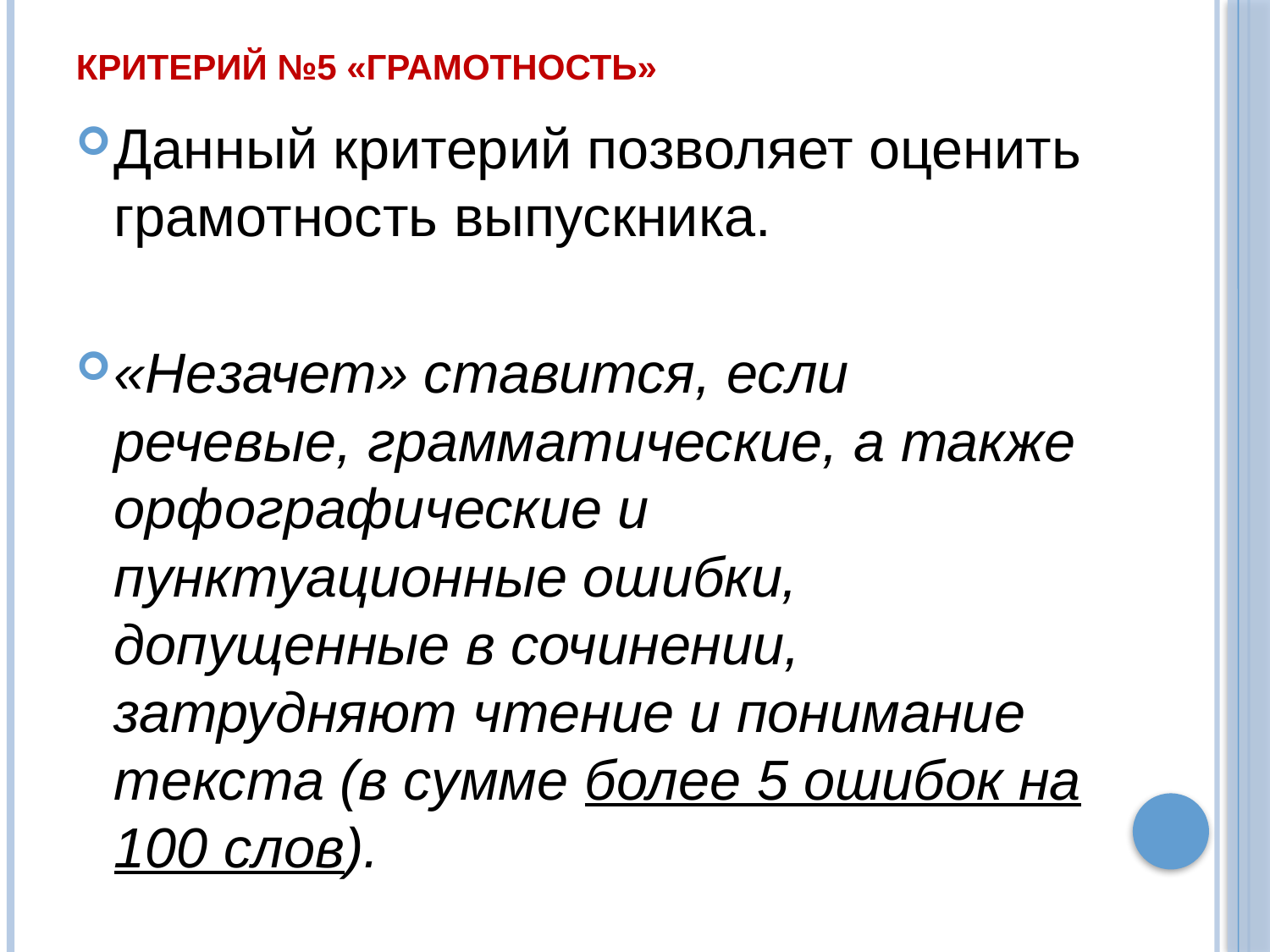

# Критерий №5 «Грамотность»
Данный критерий позволяет оценить грамотность выпускника.

«Незачет» ставится, если речевые, грамматические, а также орфографические и пунктуационные ошибки, допущенные в сочинении, затрудняют чтение и понимание текста (в сумме более 5 ошибок на 100 слов).